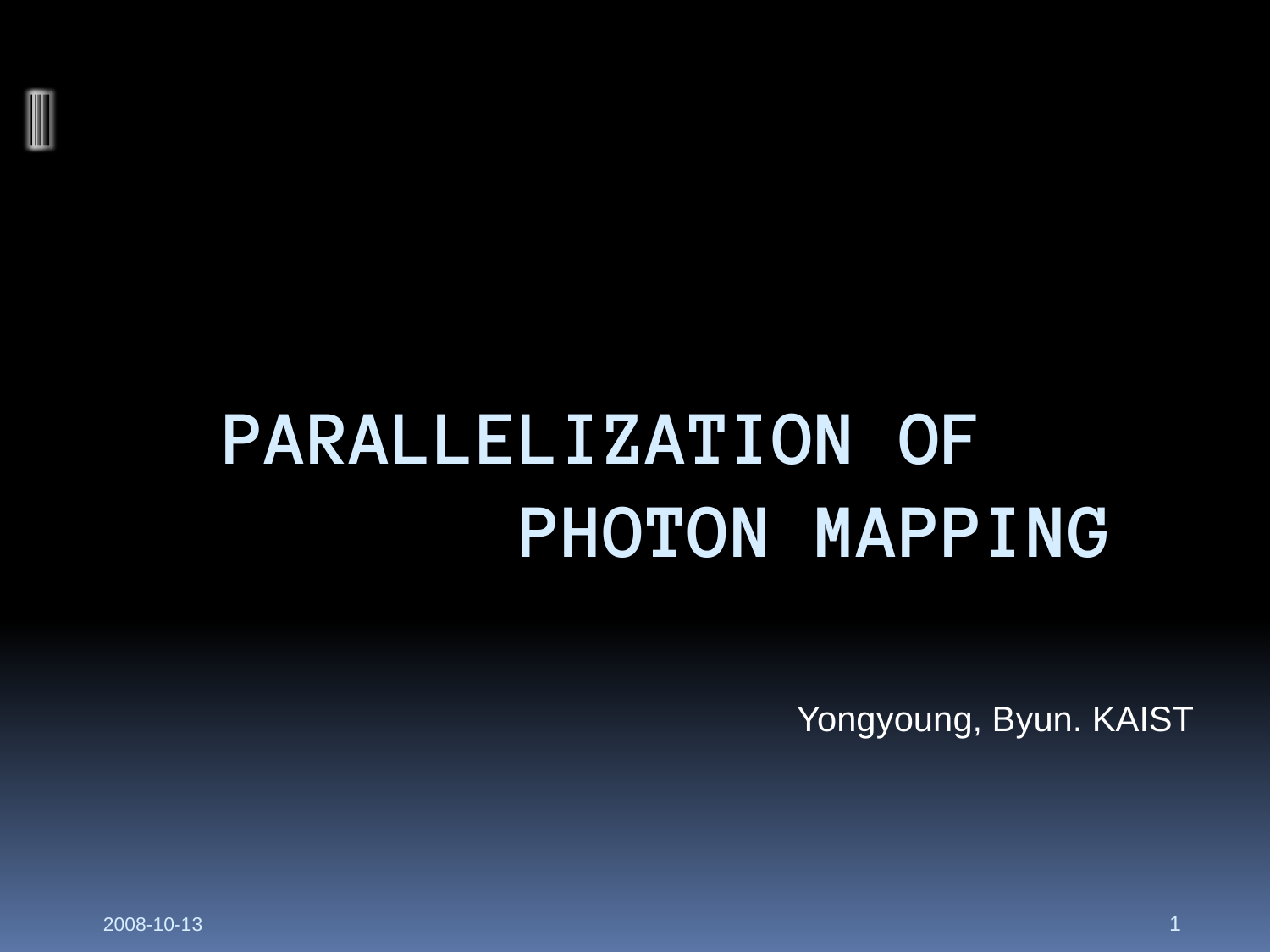

# Parallelization of photon mapping
Yongyoung, Byun. KAIST
2008-10-13
1